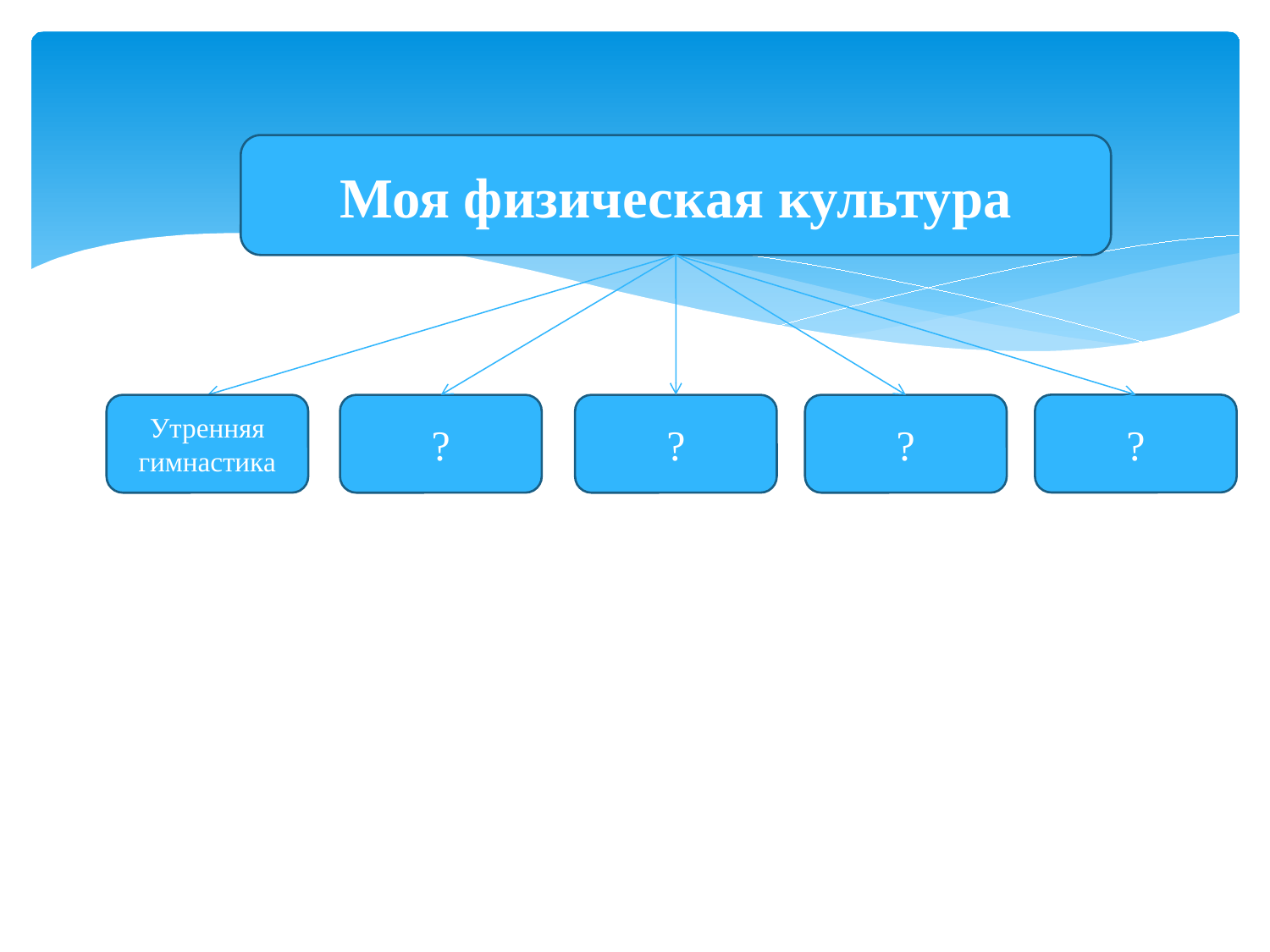

Моя физическая культура
?
Утренняя гимнастика
?
?
?
26